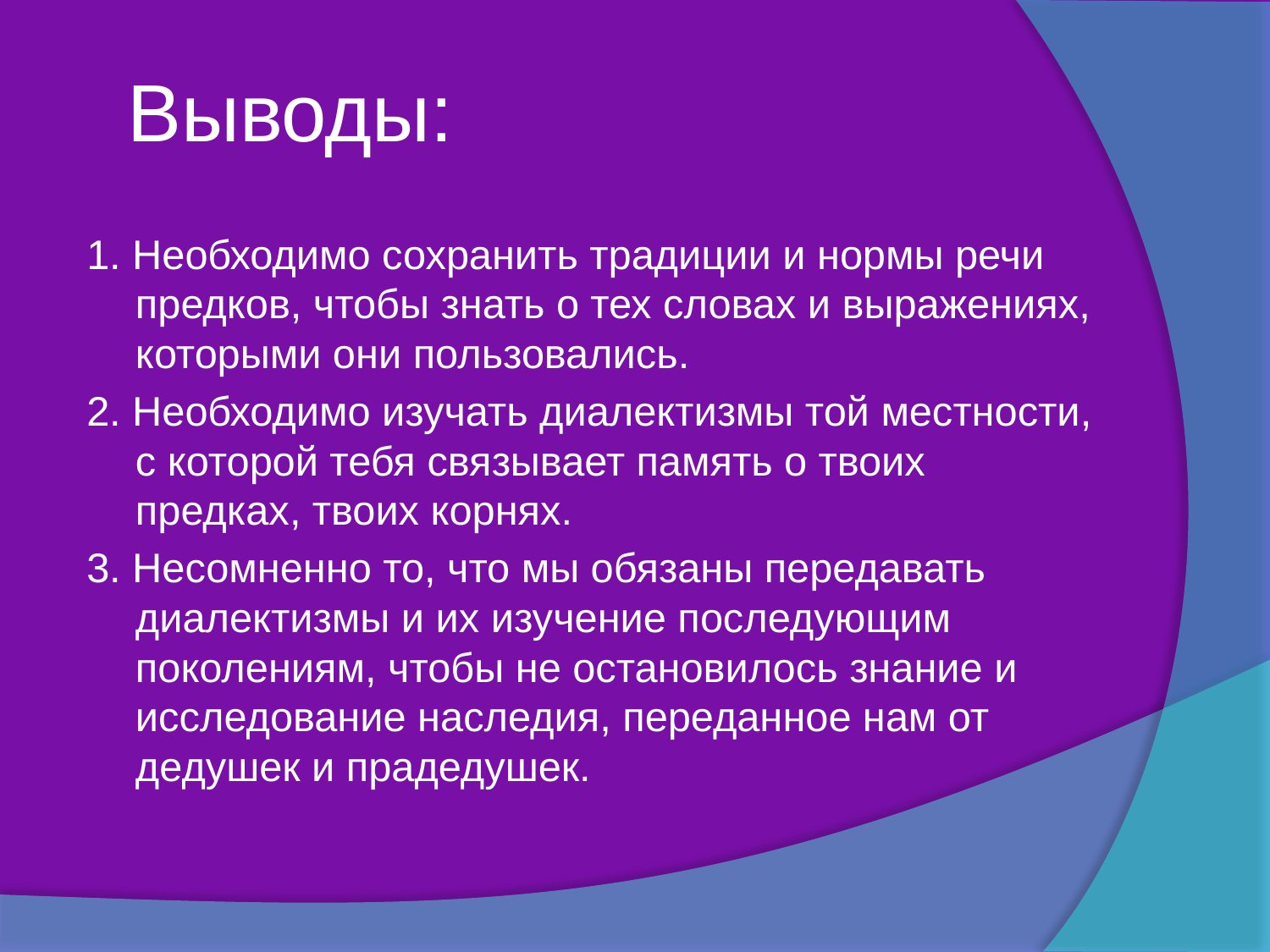

# Выводы:

1. Необходимо сохранить традиции и нормы речи предков, чтобы знать о тех словах и выражениях, которыми они пользовались.
2. Необходимо изучать диалектизмы той местности, с которой тебя связывает память о твоих предках, твоих корнях.
3. Несомненно то, что мы обязаны передавать диалектизмы и их изучение последующим поколениям, чтобы не остановилось знание и исследование наследия, переданное нам от дедушек и прадедушек.